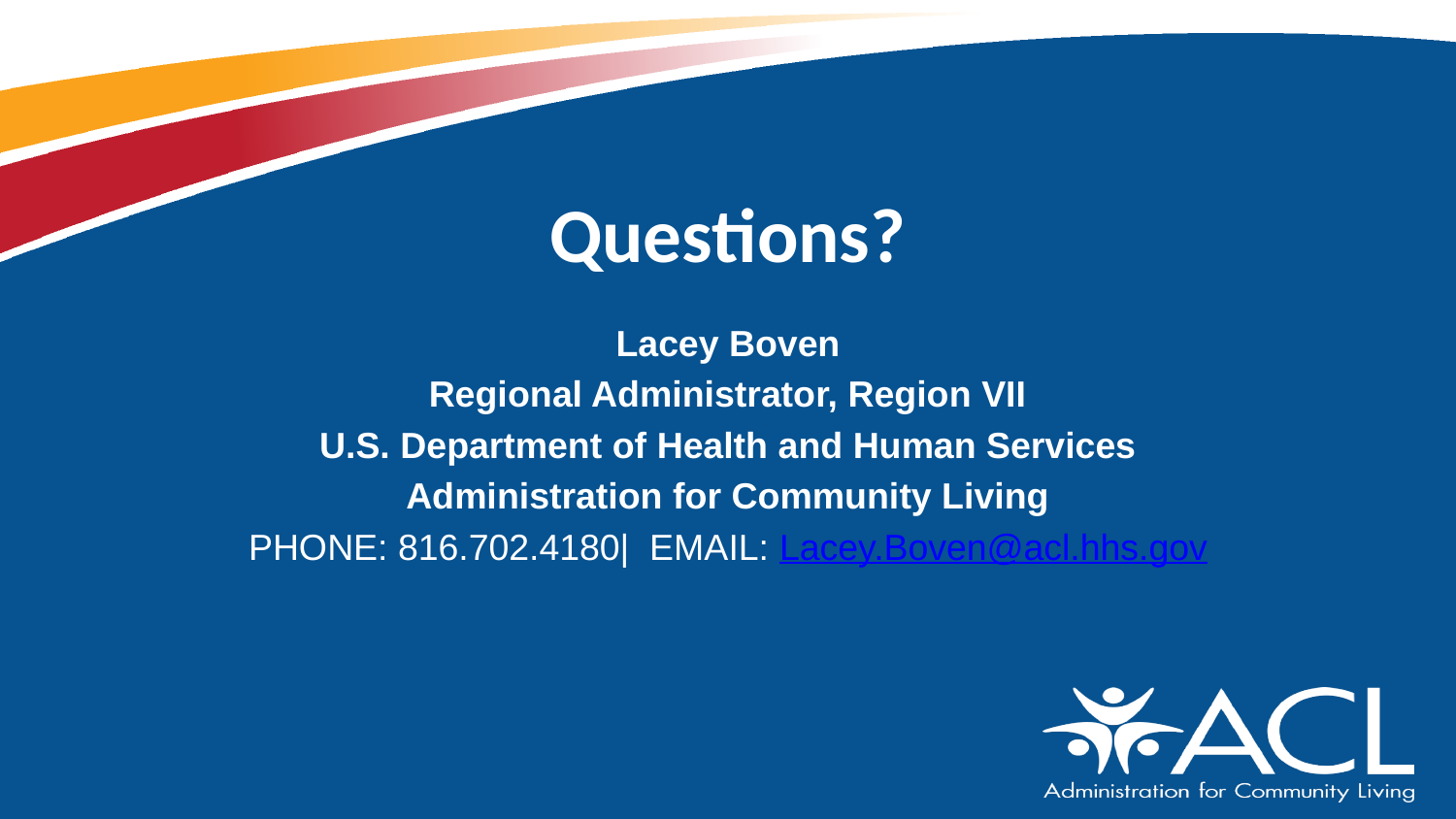

# Questions?
Lacey Boven
Regional Administrator, Region VII
U.S. Department of Health and Human Services
Administration for Community Living
PHONE: 816.702.4180|  EMAIL: Lacey.Boven@acl.hhs.gov